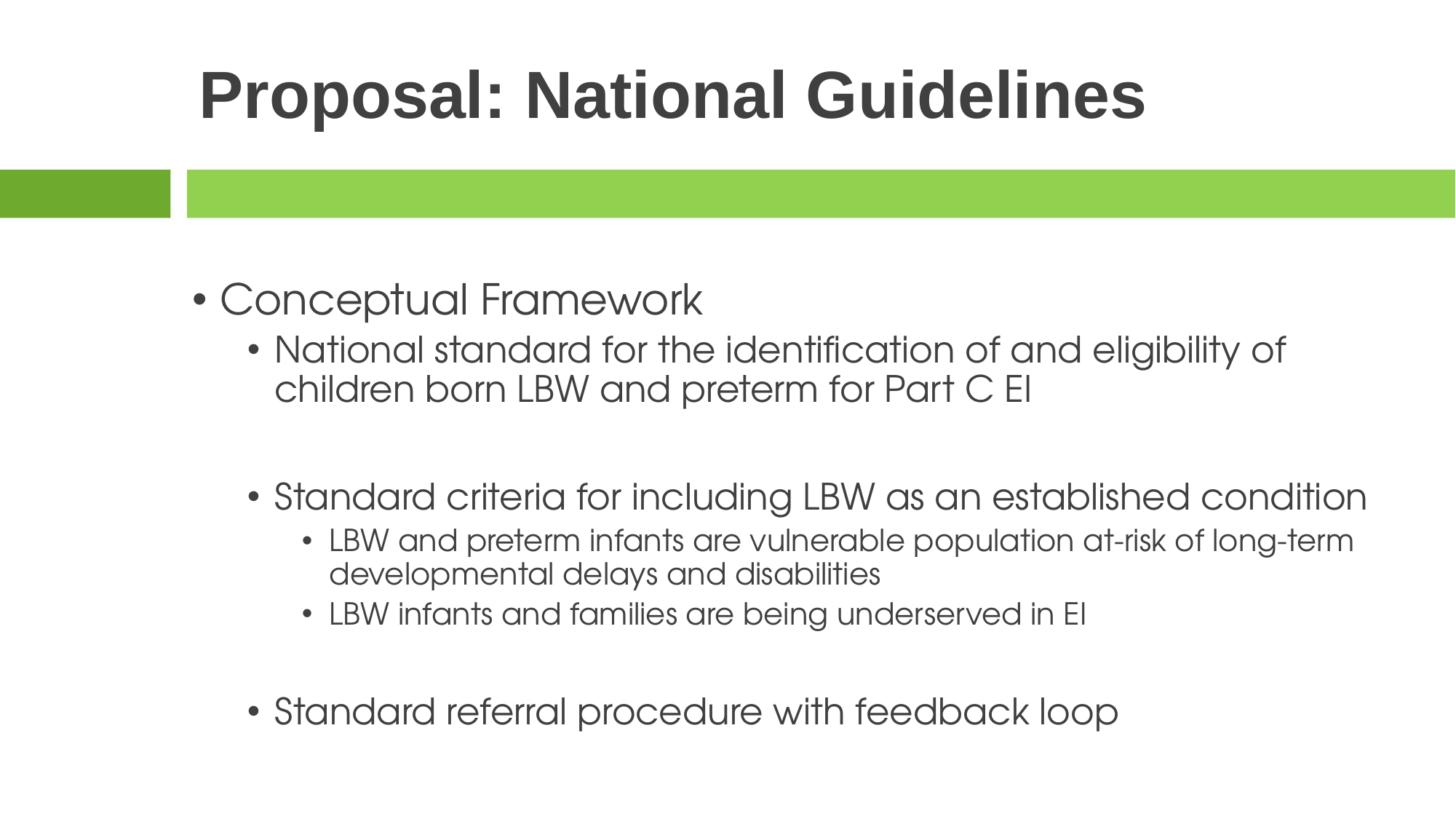

# Proposal: National Guidelines
Conceptual Framework
National standard for the identification of and eligibility of children born LBW and preterm for Part C EI

Standard criteria for including LBW as an established condition
LBW and preterm infants are vulnerable population at-risk of long-term developmental delays and disabilities
LBW infants and families are being underserved in EI

Standard referral procedure with feedback loop